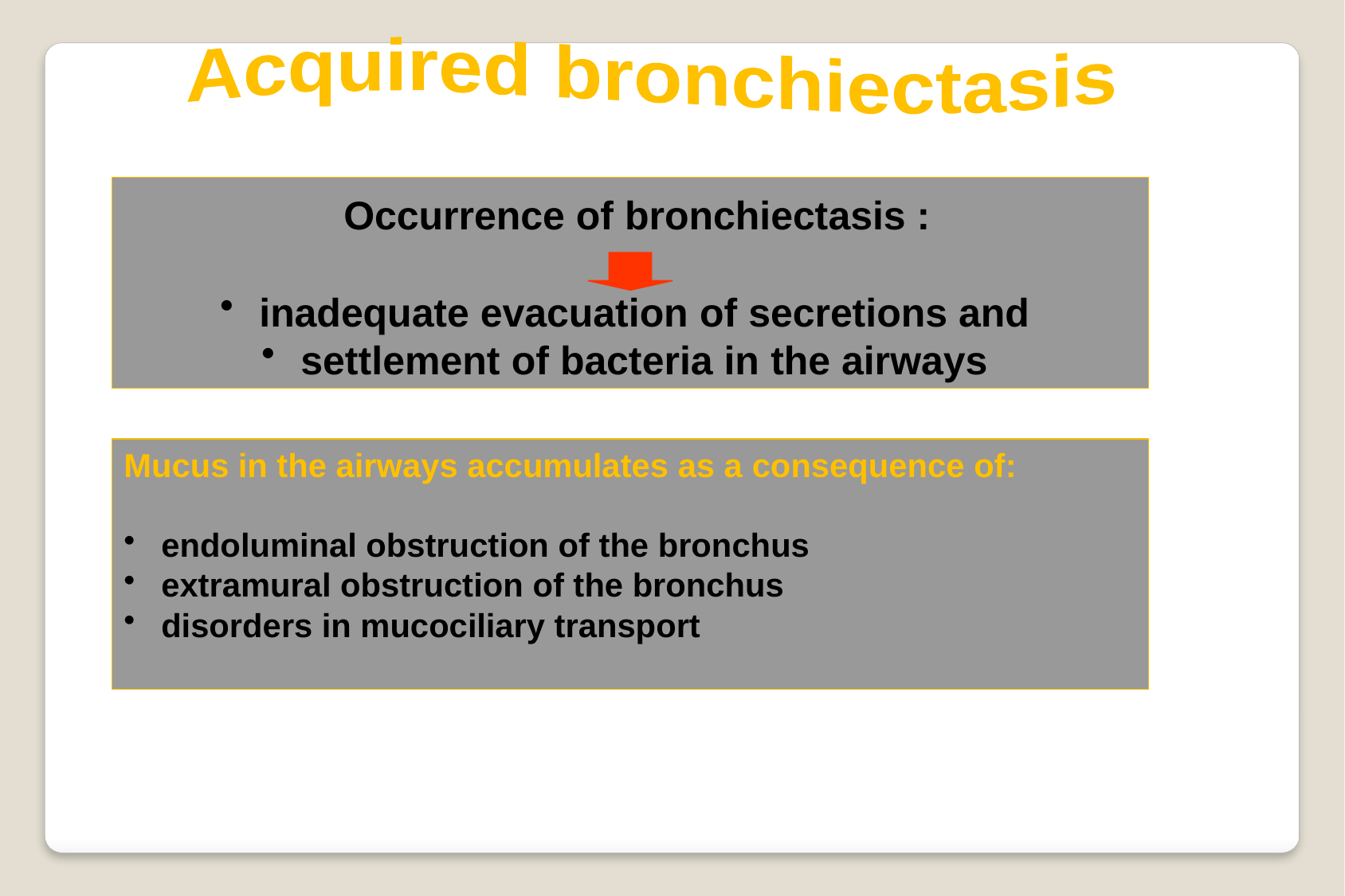

Acquired bronchiectasis
 Occurrence of bronchiectasis :

 inadequate evacuation of secretions and
 settlement of bacteria in the airways

Mucus in the airways accumulates as a consequence of:

 endoluminal obstruction of the bronchus
 extramural obstruction of the bronchus
 disorders in mucociliary transport